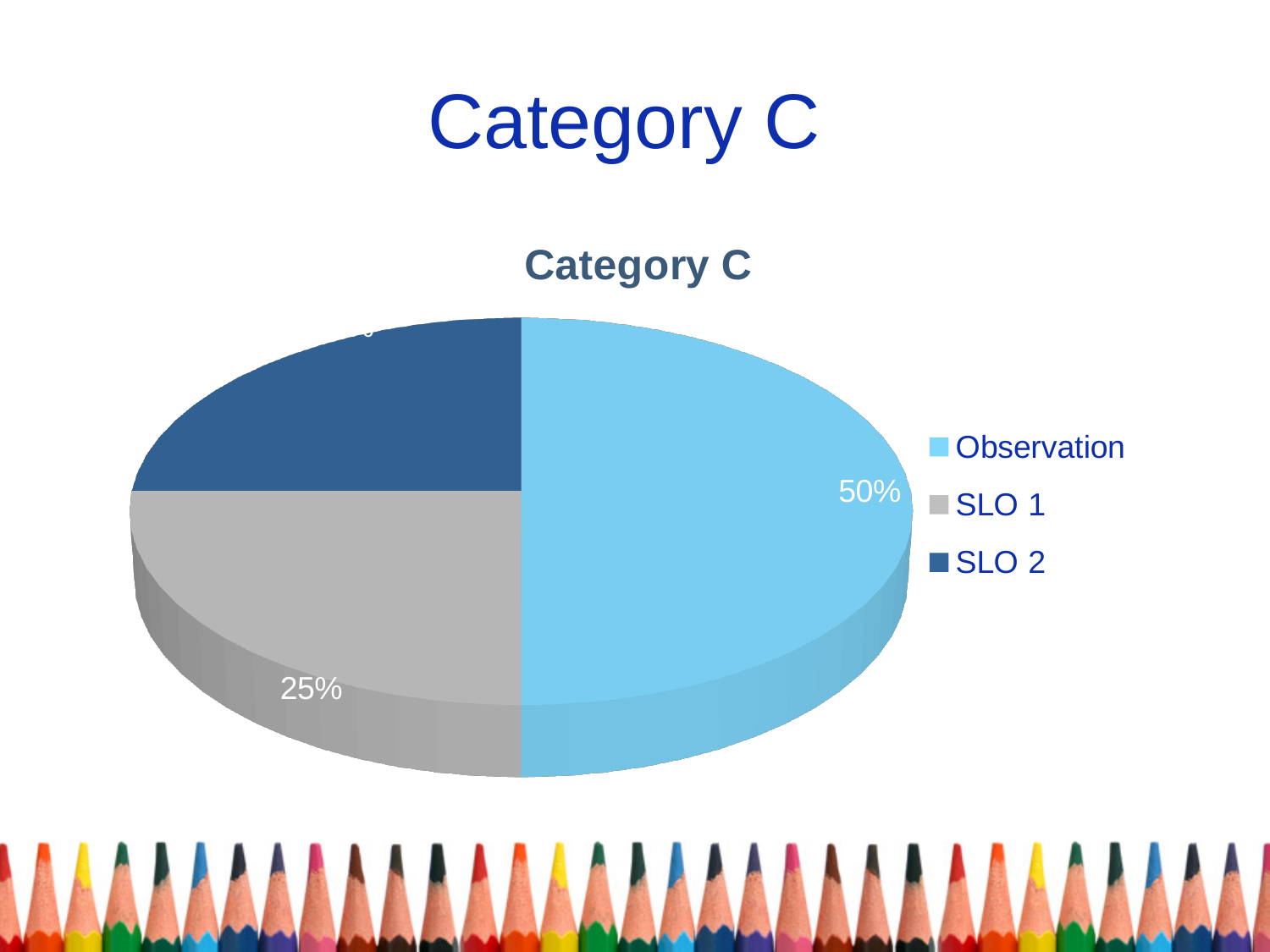

# Category C

[unsupported chart]

[unsupported chart]